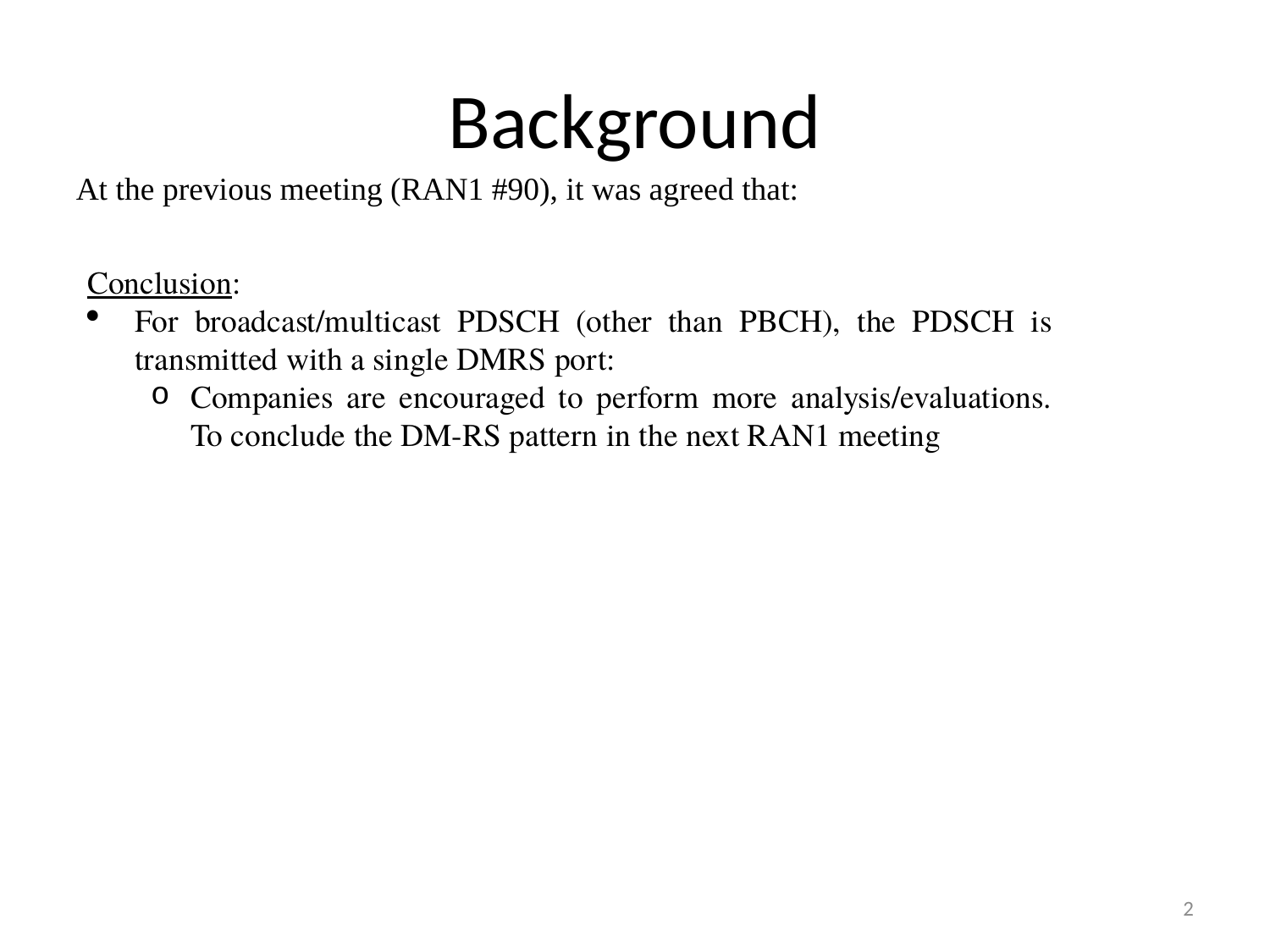

# Background
At the previous meeting (RAN1 #90), it was agreed that:
Conclusion:
For broadcast/multicast PDSCH (other than PBCH), the PDSCH is transmitted with a single DMRS port:
Companies are encouraged to perform more analysis/evaluations. To conclude the DM-RS pattern in the next RAN1 meeting
2